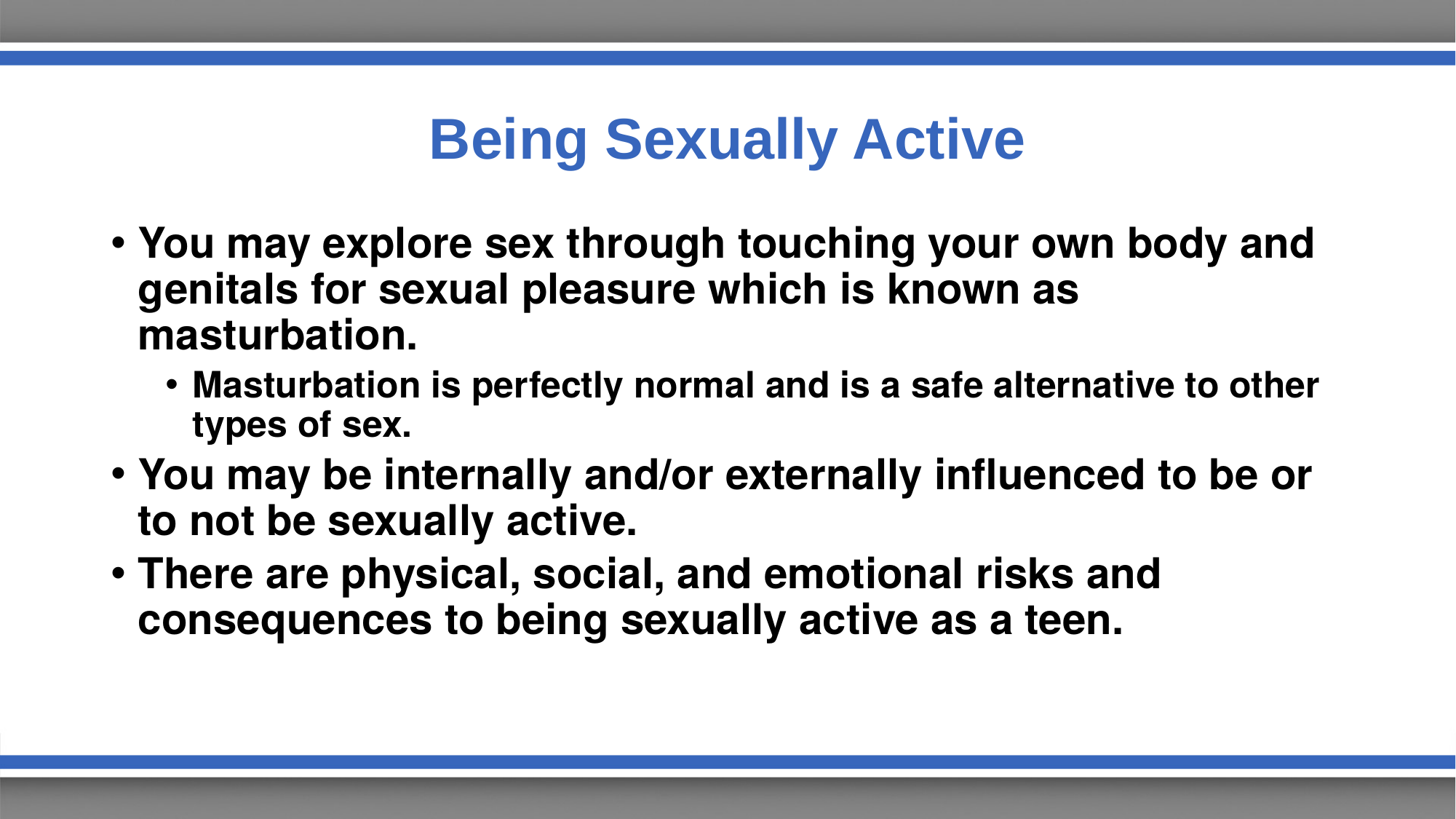

# Being Sexually Active
You may explore sex through touching your own body and genitals for sexual pleasure which is known as masturbation.
Masturbation is perfectly normal and is a safe alternative to other types of sex.
You may be internally and/or externally influenced to be or to not be sexually active.
There are physical, social, and emotional risks and consequences to being sexually active as a teen.